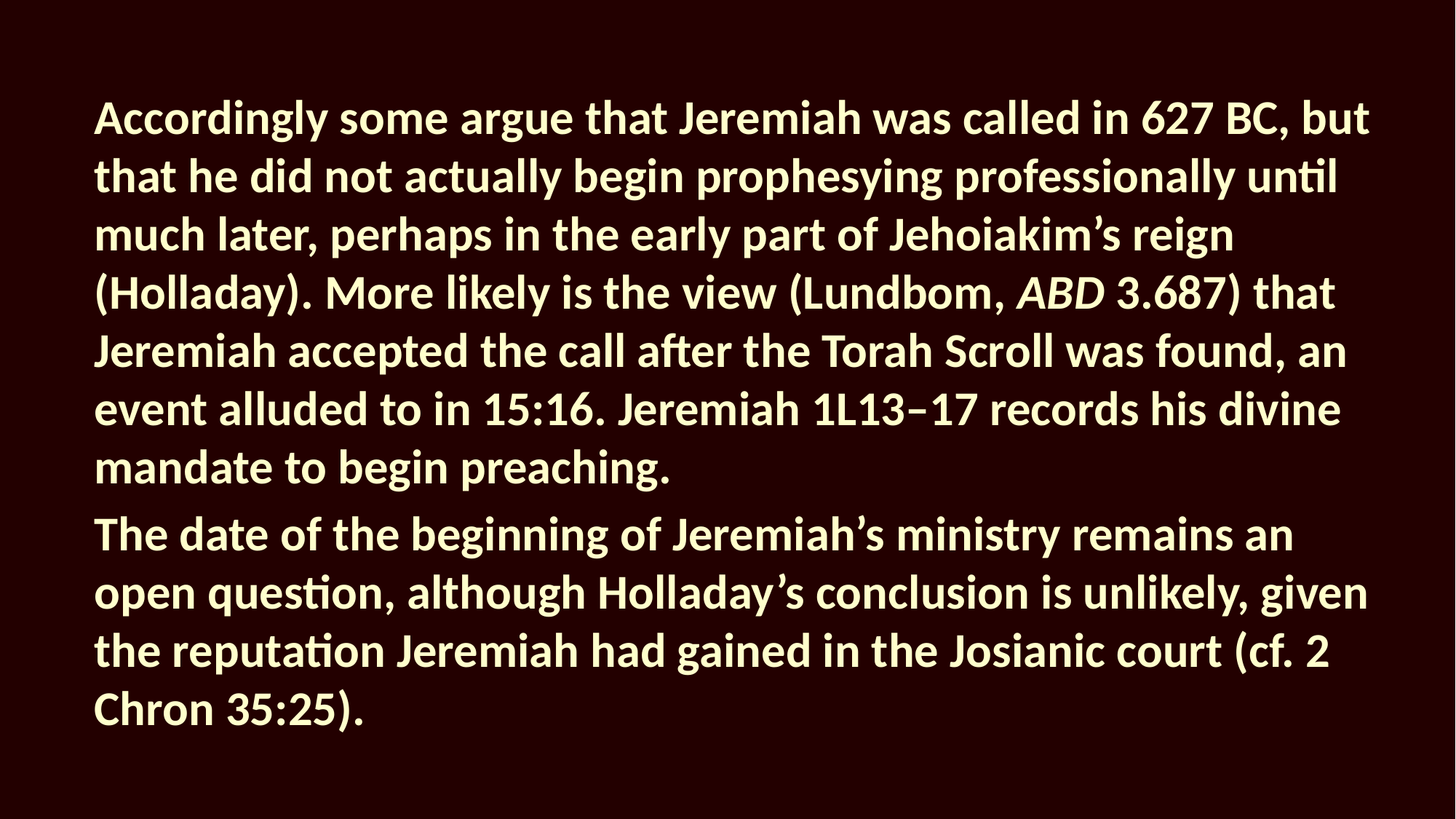

Accordingly some argue that Jeremiah was called in 627 BC, but that he did not actually begin prophesying professionally until much later, perhaps in the early part of Jehoiakim’s reign (Holladay). More likely is the view (Lundbom, ABD 3.687) that Jeremiah accepted the call after the Torah Scroll was found, an event alluded to in 15:16. Jeremiah 1L13–17 records his divine mandate to begin preaching.
The date of the beginning of Jeremiah’s ministry remains an open question, although Holladay’s conclusion is unlikely, given the reputation Jeremiah had gained in the Josianic court (cf. 2 Chron 35:25).